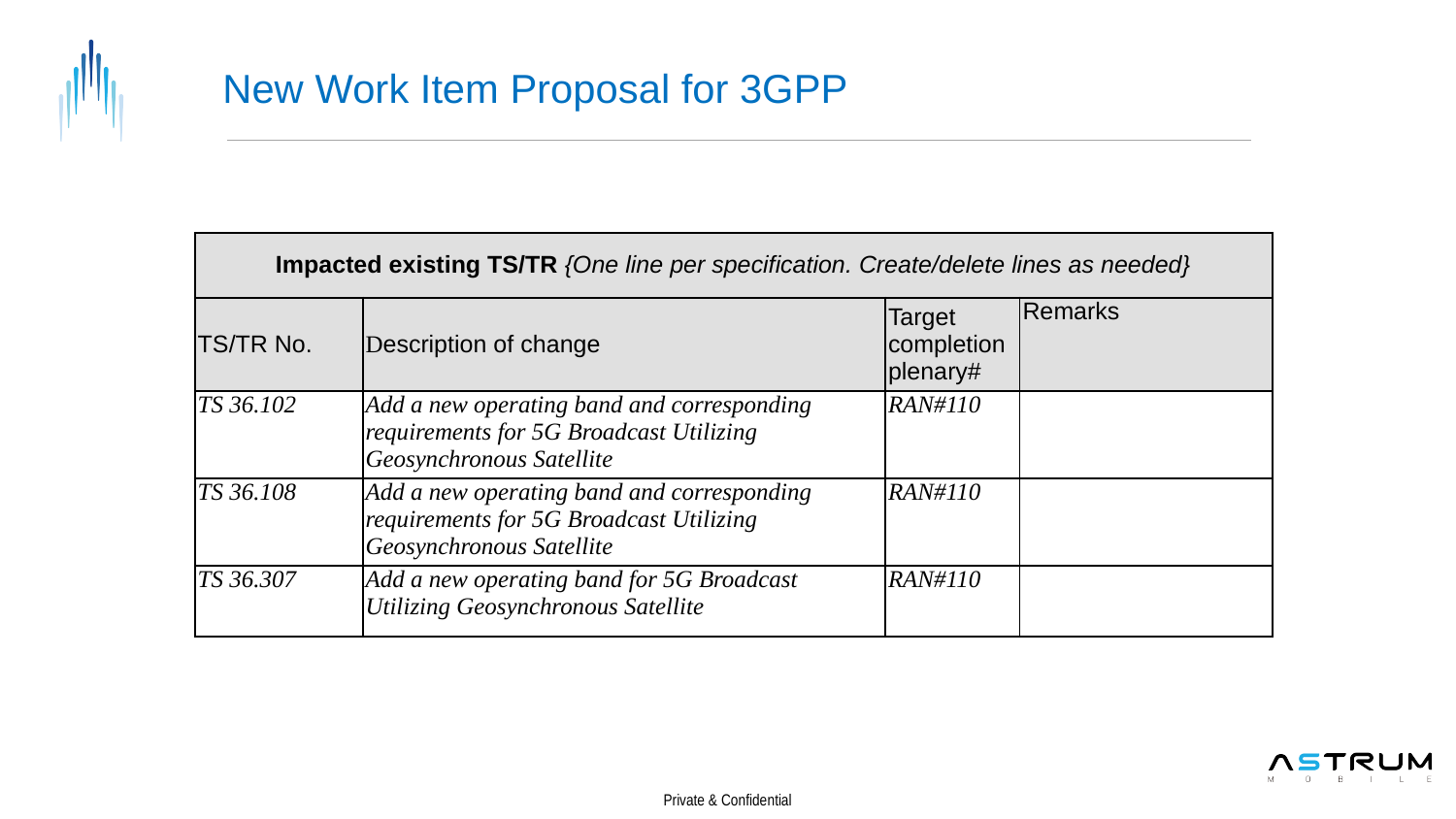

New Work Item Proposal for 3GPP
| Impacted existing TS/TR {One line per specification. Create/delete lines as needed} |  |  |  |
| --- | --- | --- | --- |
| TS/TR No. | Description of change | Target completion plenary# | Remarks |
| TS 36.102 | Add a new operating band and corresponding requirements for 5G Broadcast Utilizing Geosynchronous Satellite | RAN#110 |  |
| TS 36.108 | Add a new operating band and corresponding requirements for 5G Broadcast Utilizing Geosynchronous Satellite | RAN#110 |  |
| TS 36.307 | Add a new operating band for 5G Broadcast Utilizing Geosynchronous Satellite | RAN#110 |  |
Private & Confidential